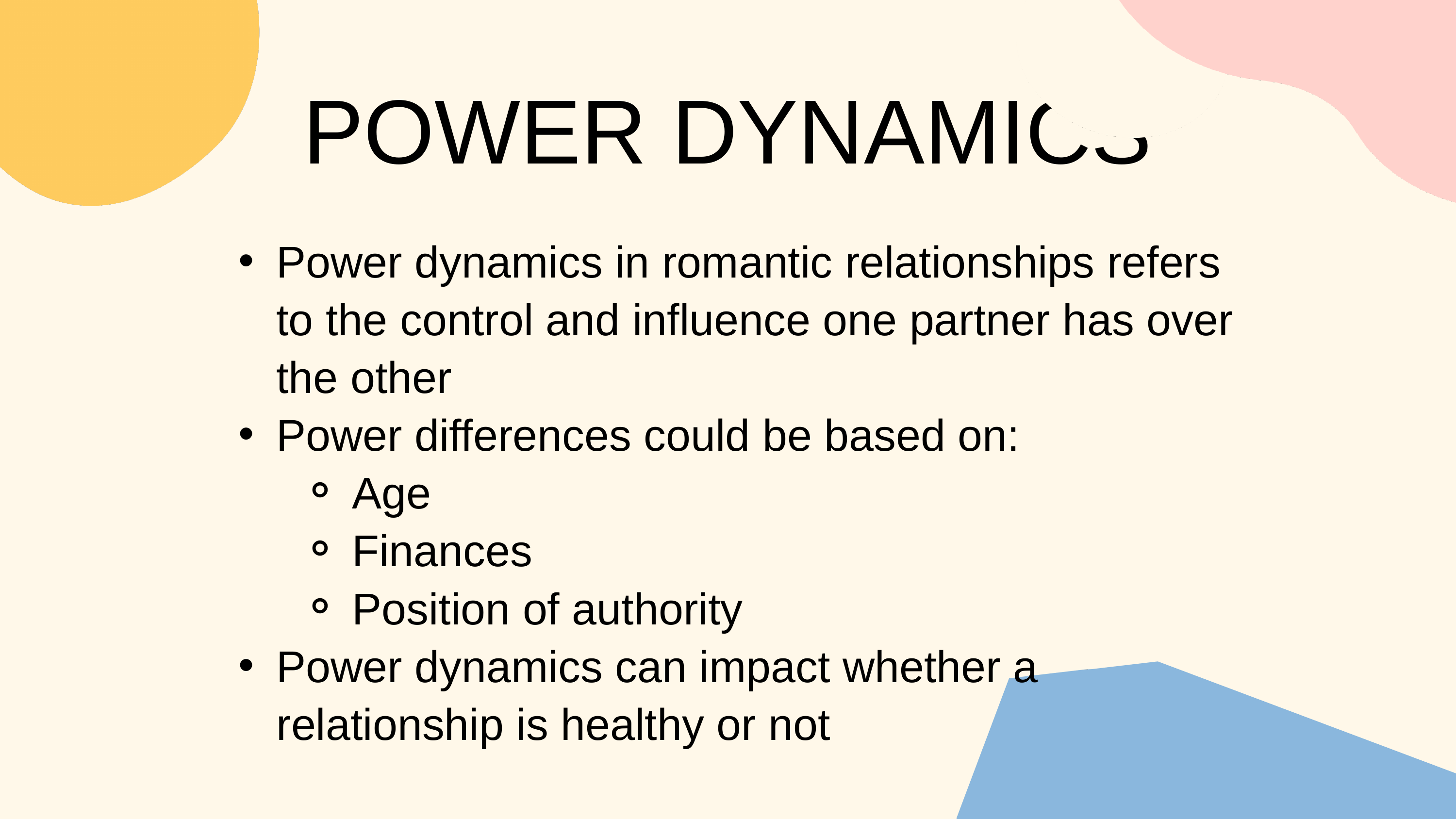

POWER DYNAMICS
Power dynamics in romantic relationships refers to the control and influence one partner has over the other
Power differences could be based on:
Age
Finances
Position of authority
Power dynamics can impact whether a relationship is healthy or not